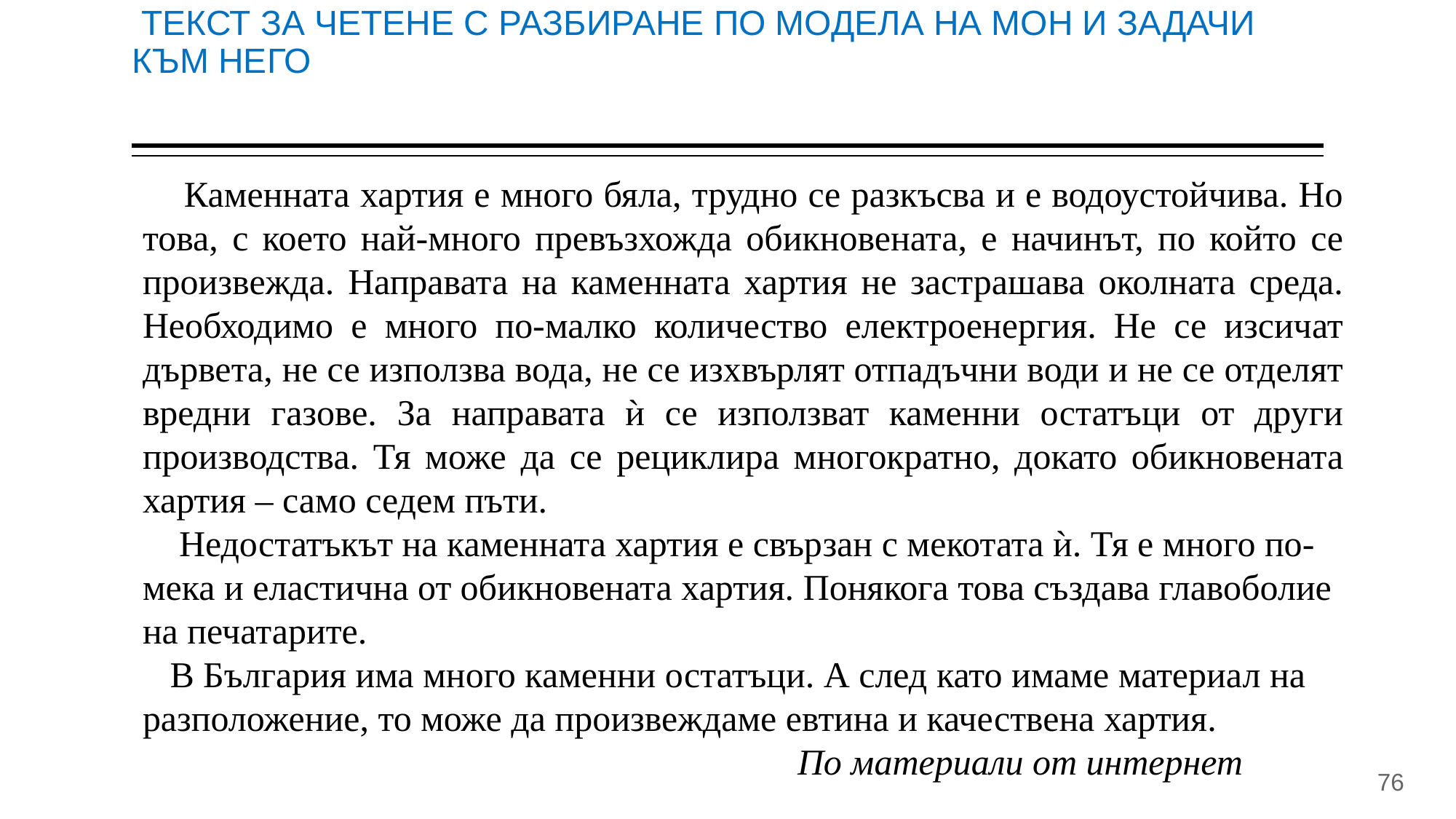

# ТЕКСТ ЗА ЧЕТЕНЕ С РАЗБИРАНЕ ПО МОДЕЛА НА МОН И ЗАДАЧИ КЪМ НЕГО
    Каменната хартия е много бяла, трудно се разкъсва и е водоустойчива. Но това, с което най-много превъзхожда обикновената, е начинът, по който се произвежда. Направата на каменната хартия не застрашава околната среда. Необходимо е много по-малко количество електроенергия. Не се изсичат дървета, не се използва вода, не се изхвърлят отпадъчни води и не се отделят вредни газове. За направата ѝ се използват каменни остатъци от други производства. Тя може да се рециклира многократно, докато обикновената хартия – само седем пъти.
    Недостатъкът на каменната хартия е свързан с мекотата ѝ. Тя е много по-мека и еластична от обикновената хартия. Понякога това създава главоболие на печатарите.
   В България има много каменни остатъци. А след като имаме материал на разположение, то може да произвеждаме евтина и качествена хартия.
        						По материали от интернет
76